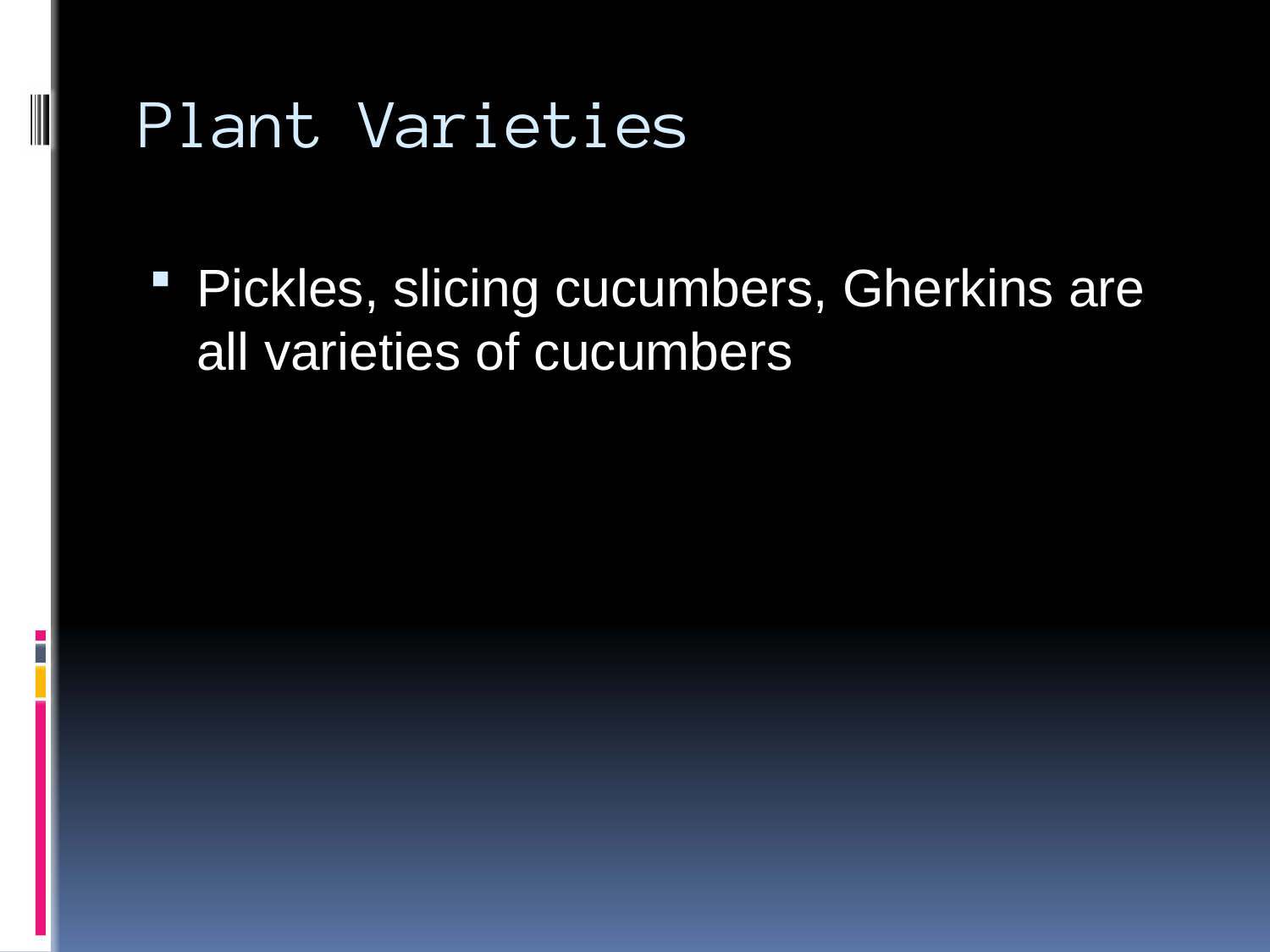

# Plant Varieties
Pickles, slicing cucumbers, Gherkins are all varieties of cucumbers